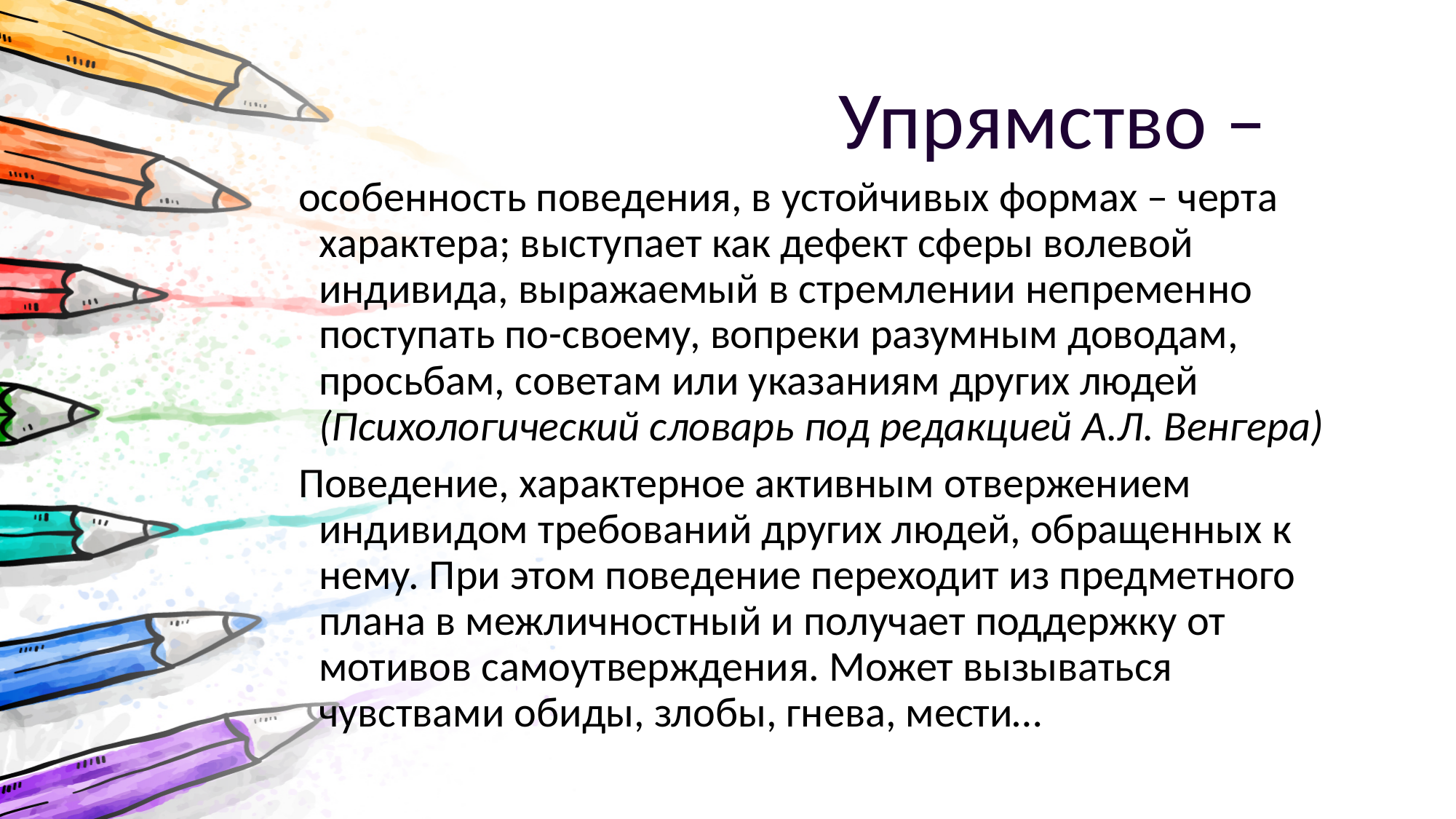

# Упрямство –
особенность поведения, в устойчивых формах – черта характера; выступает как дефект сферы волевой индивида, выражаемый в стремлении непременно поступать по-своему, вопреки разумным доводам, просьбам, советам или указаниям других людей (Психологический словарь под редакцией А.Л. Венгера)
Поведение, характерное активным отвержением индивидом требований других людей, обращенных к нему. При этом поведение переходит из предметного плана в межличностный и получает поддержку от мотивов самоутверждения. Может вызываться чувствами обиды, злобы, гнева, мести…